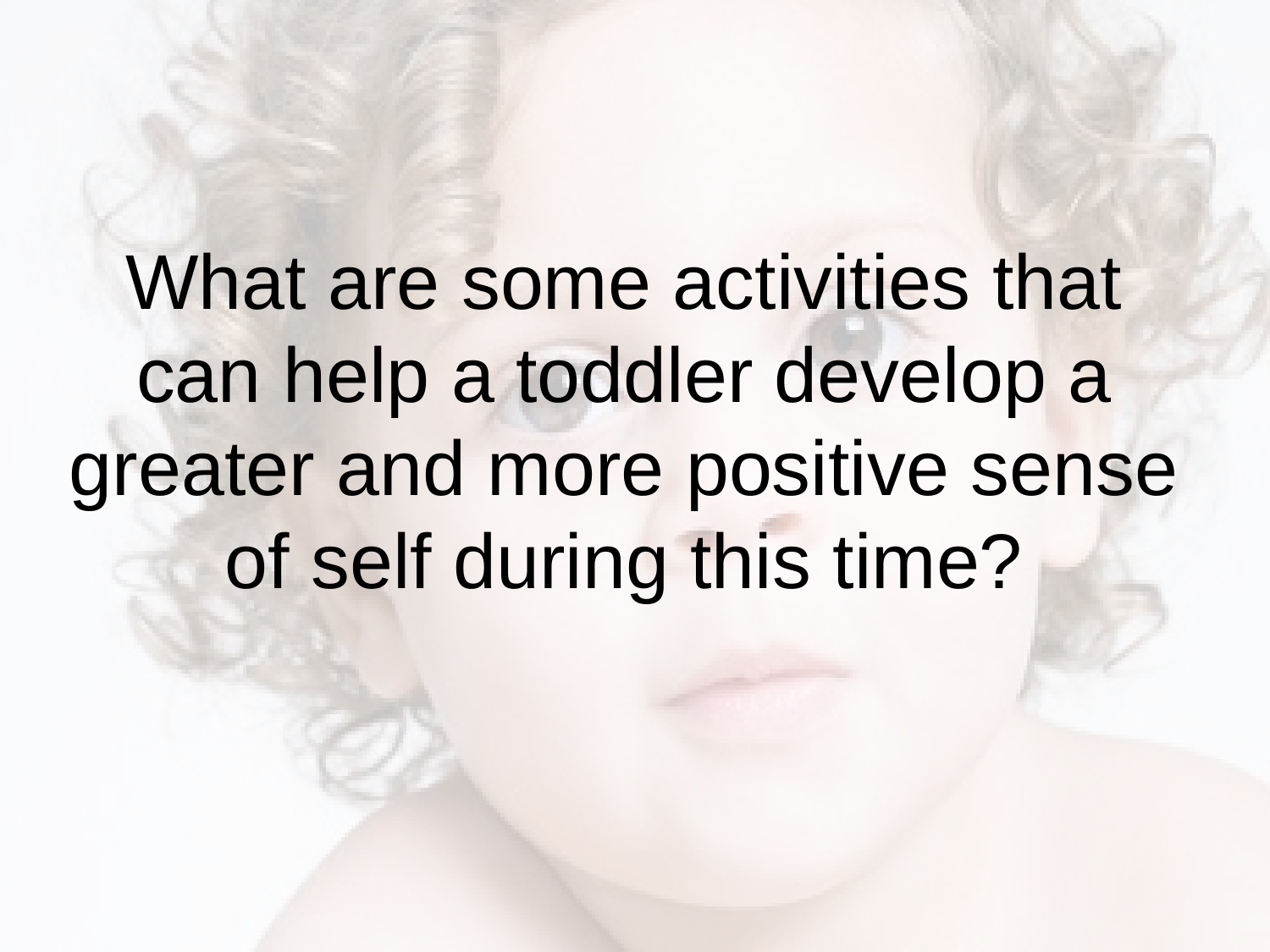

# What are some activities that can help a toddler develop a greater and more positive sense of self during this time?